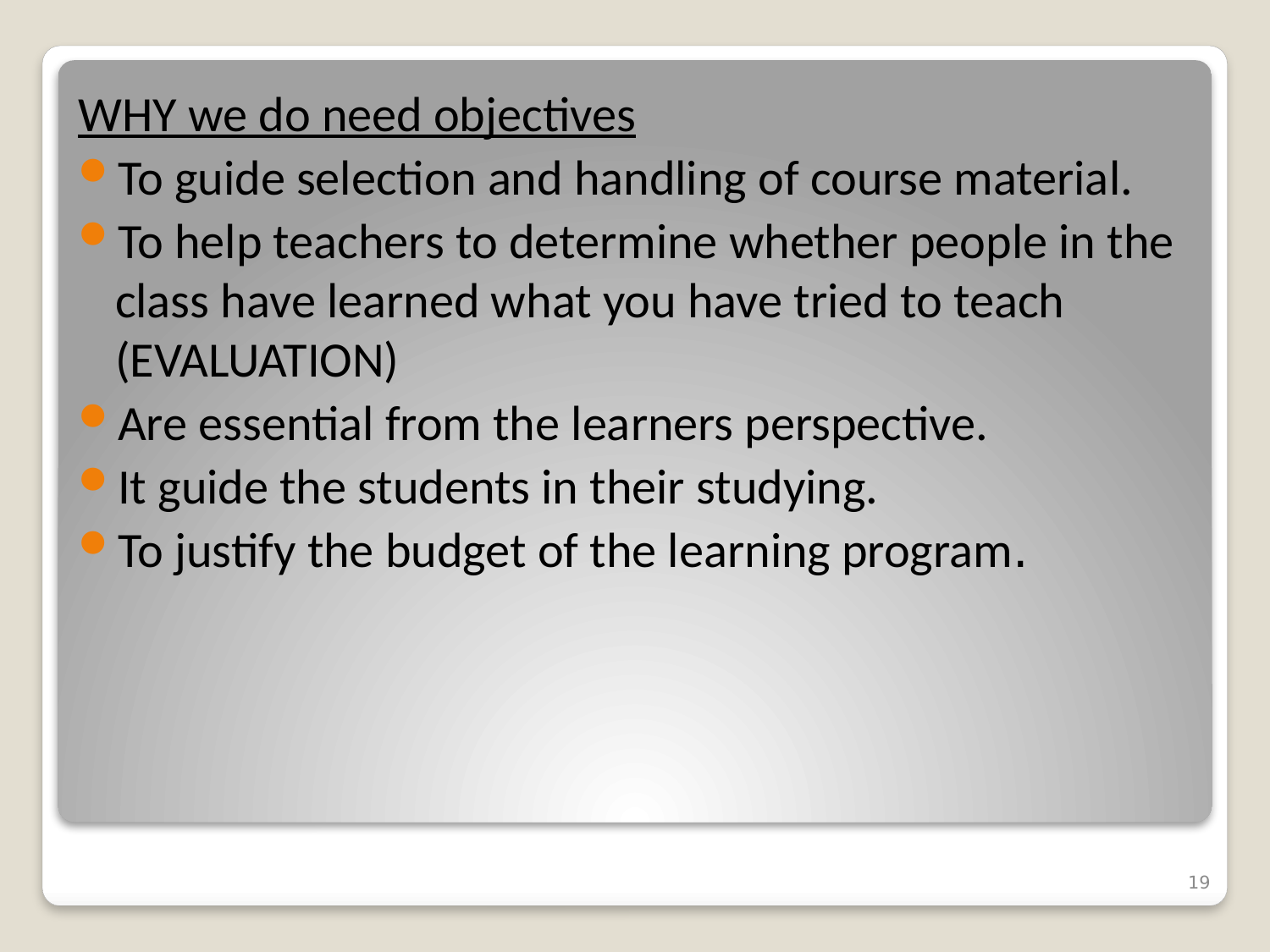

WHY we do need objectives
To guide selection and handling of course material.
To help teachers to determine whether people in the class have learned what you have tried to teach (EVALUATION)
Are essential from the learners perspective.
It guide the students in their studying.
To justify the budget of the learning program.
19